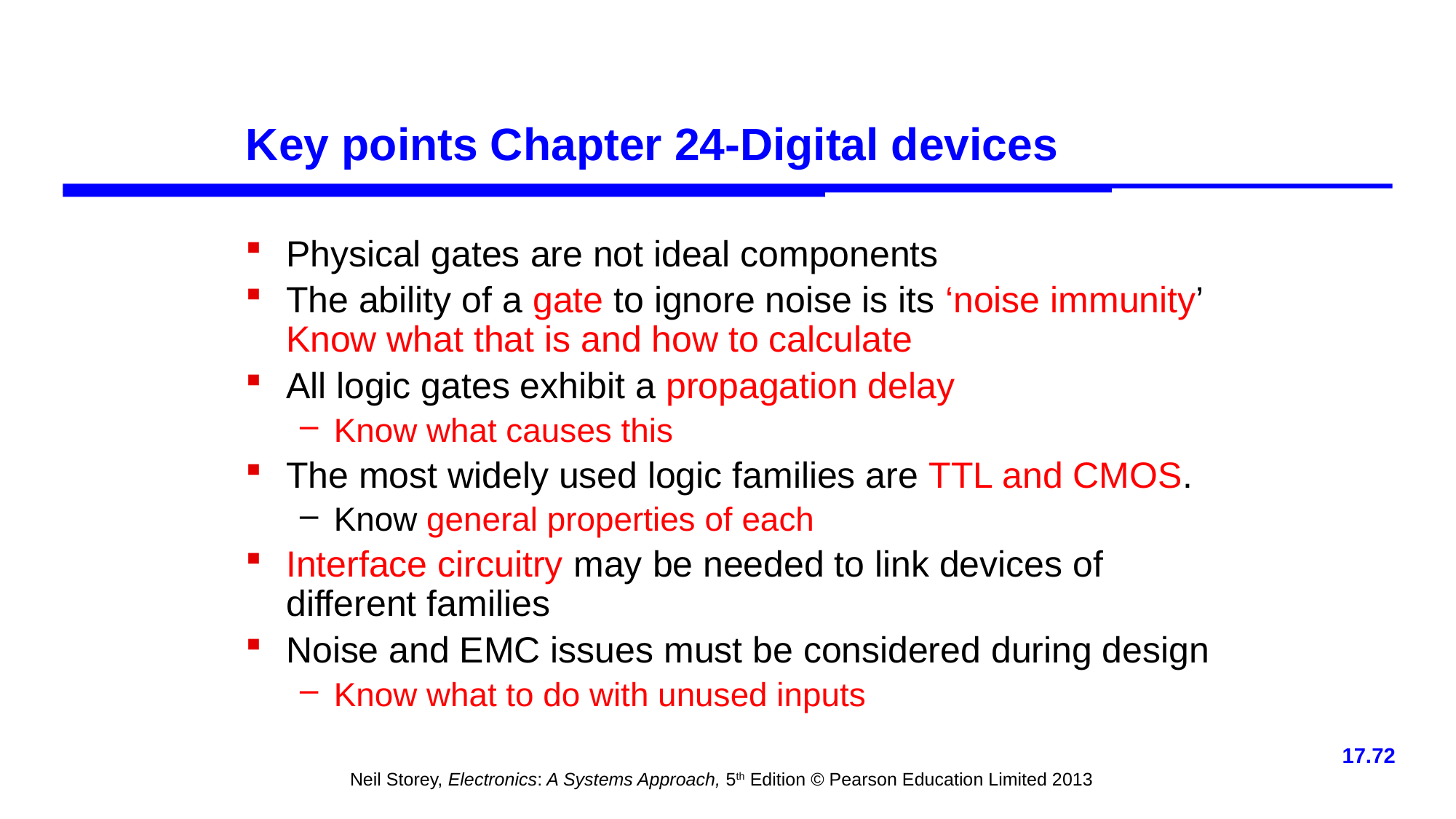

# Key points Chapter 24-Digital devices
Physical gates are not ideal components
The ability of a gate to ignore noise is its ‘noise immunity’ Know what that is and how to calculate
All logic gates exhibit a propagation delay
Know what causes this
The most widely used logic families are TTL and CMOS.
Know general properties of each
Interface circuitry may be needed to link devices of different families
Noise and EMC issues must be considered during design
Know what to do with unused inputs